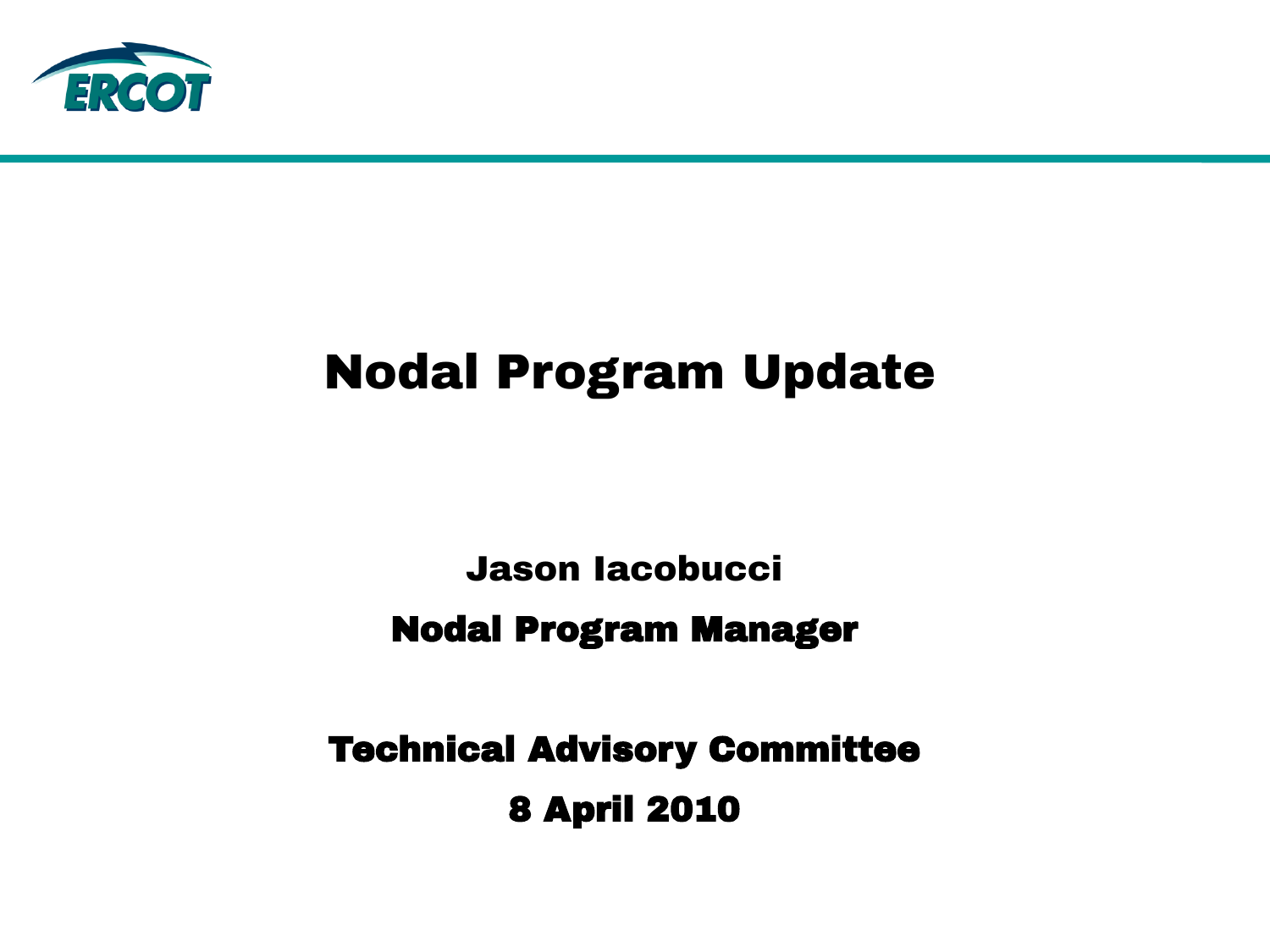

# Nodal Program Update
Jason Iacobucci
Nodal Program Manager

Technical Advisory Committee
8 April 2010